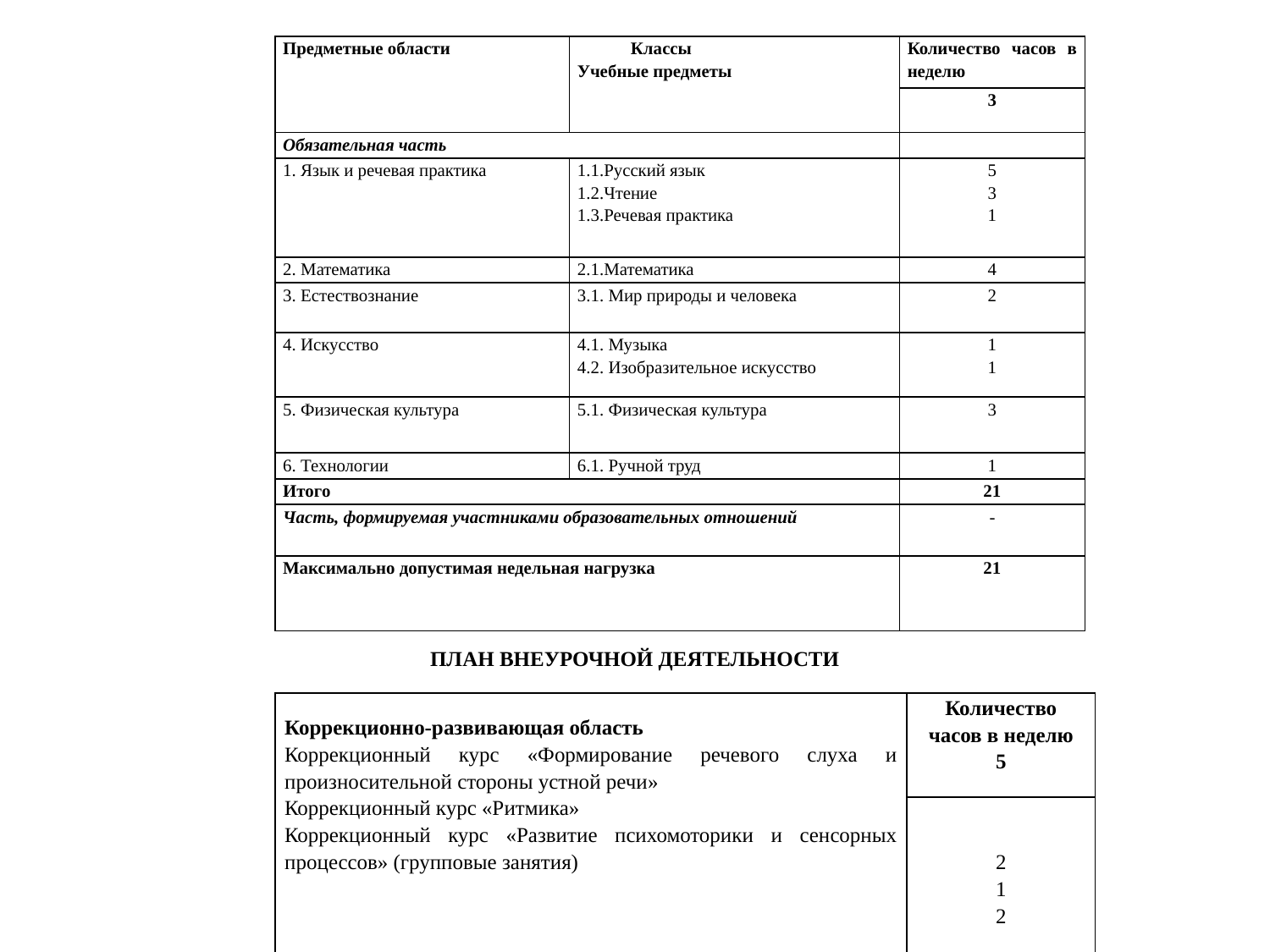

| Предметные области | Классы Учебные предметы | Количество часов в неделю |
| --- | --- | --- |
|  |  | 3 |
| Обязательная часть |  |  |
| 1. Язык и речевая практика | 1.1.Русский язык 1.2.Чтение 1.3.Речевая практика | 5 3 1 |
| 2. Математика | 2.1.Математика | 4 |
| 3. Естествознание | 3.1. Мир природы и человека | 2 |
| 4. Искусство | 4.1. Музыка 4.2. Изобразительное искусство | 1 1 |
| 5. Физическая культура | 5.1. Физическая культура | 3 |
| 6. Технологии | 6.1. Ручной труд | 1 |
| Итого |  | 21 |
| Часть, формируемая участниками образовательных отношений |  | - |
| Максимально допустимая недельная нагрузка |  | 21 |
#
ПЛАН ВНЕУРОЧНОЙ ДЕЯТЕЛЬНОСТИ
| Коррекционно-развивающая область Коррекционный курс «Формирование речевого слуха и произносительной стороны устной речи» Коррекционный курс «Ритмика» Коррекционный курс «Развитие психомоторики и сенсорных процессов» (групповые занятия) | Количество часов в неделю 5 |
| --- | --- |
|  | 2 1 2 |
| Внеурочная деятельность | 4 |